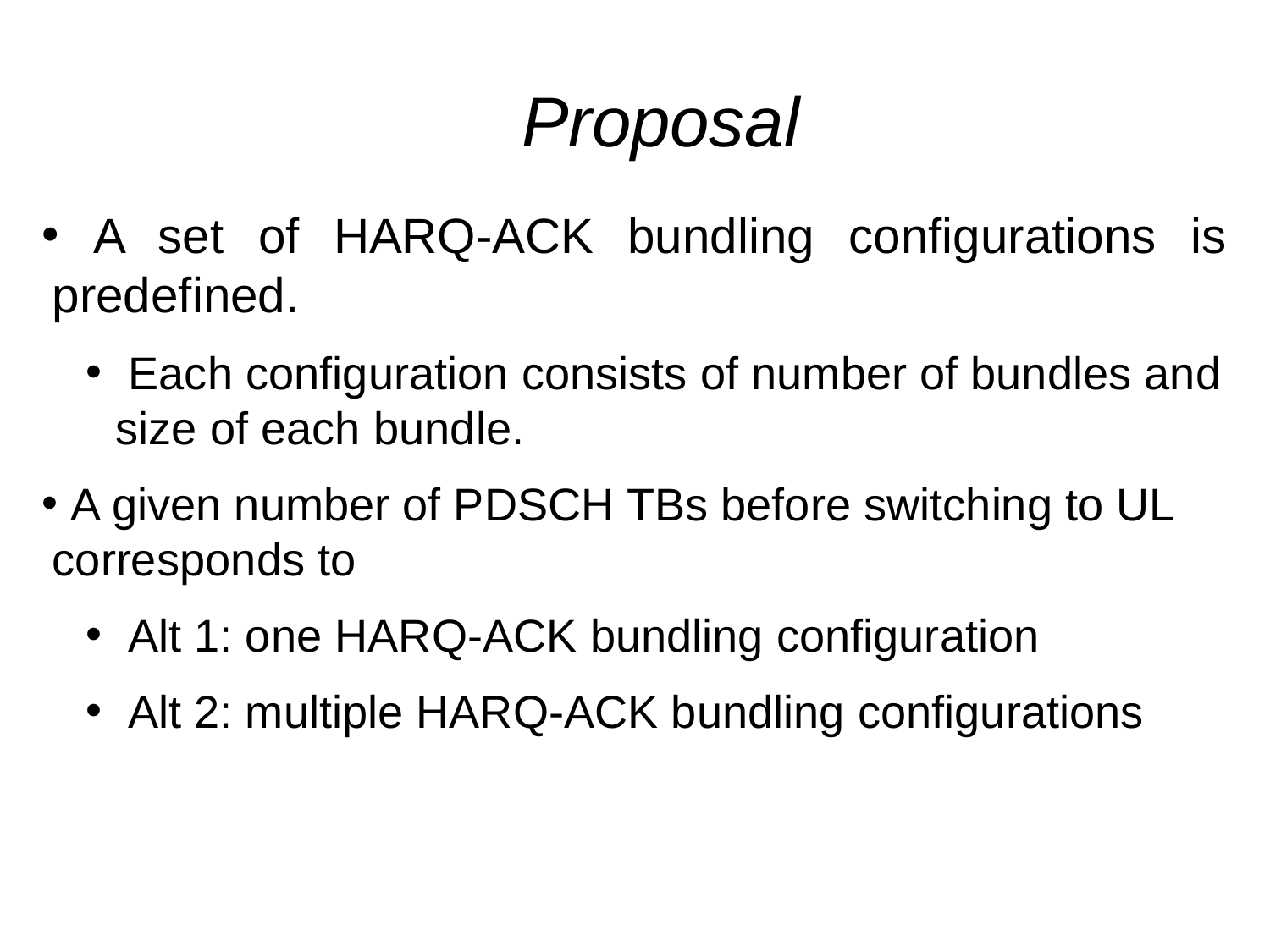

Proposal
 A set of HARQ-ACK bundling configurations is predefined.
 Each configuration consists of number of bundles and size of each bundle.
 A given number of PDSCH TBs before switching to UL corresponds to
 Alt 1: one HARQ-ACK bundling configuration
 Alt 2: multiple HARQ-ACK bundling configurations